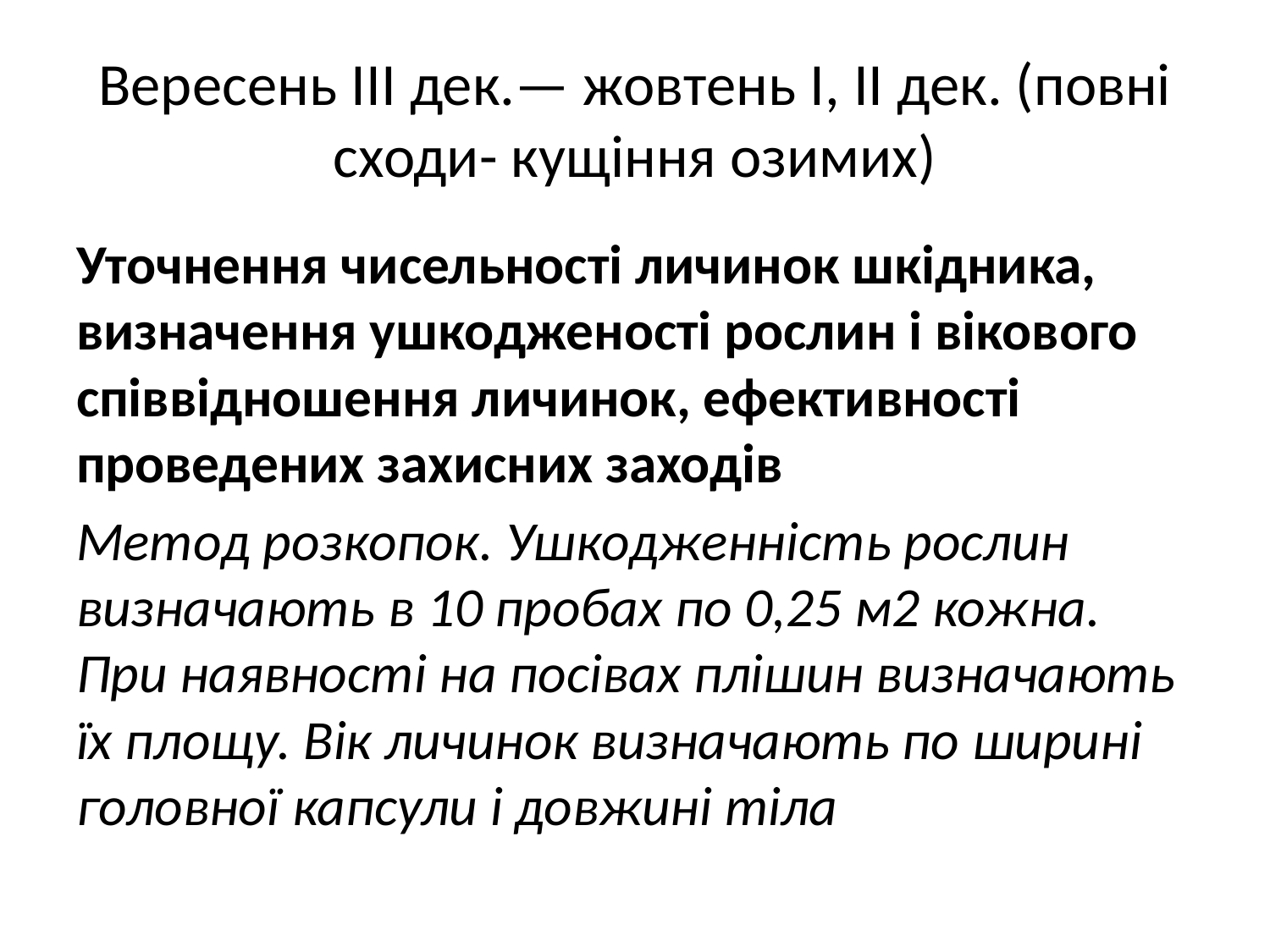

# Вересень III дек.— жовтень І, II дек. (повні сходи- кущіння озимих)
Уточнення чисельності личинок шкідника, визначення ушкодженості рослин і вікового співвідношення личинок, ефективності проведених захисних заходів
Метод розкопок. Ушкодженність рослин визначають в 10 пробах по 0,25 м2 кожна. При наявності на посівах плішин визначають їх площу. Вік личинок визначають по ширині головної капсули і довжині тіла